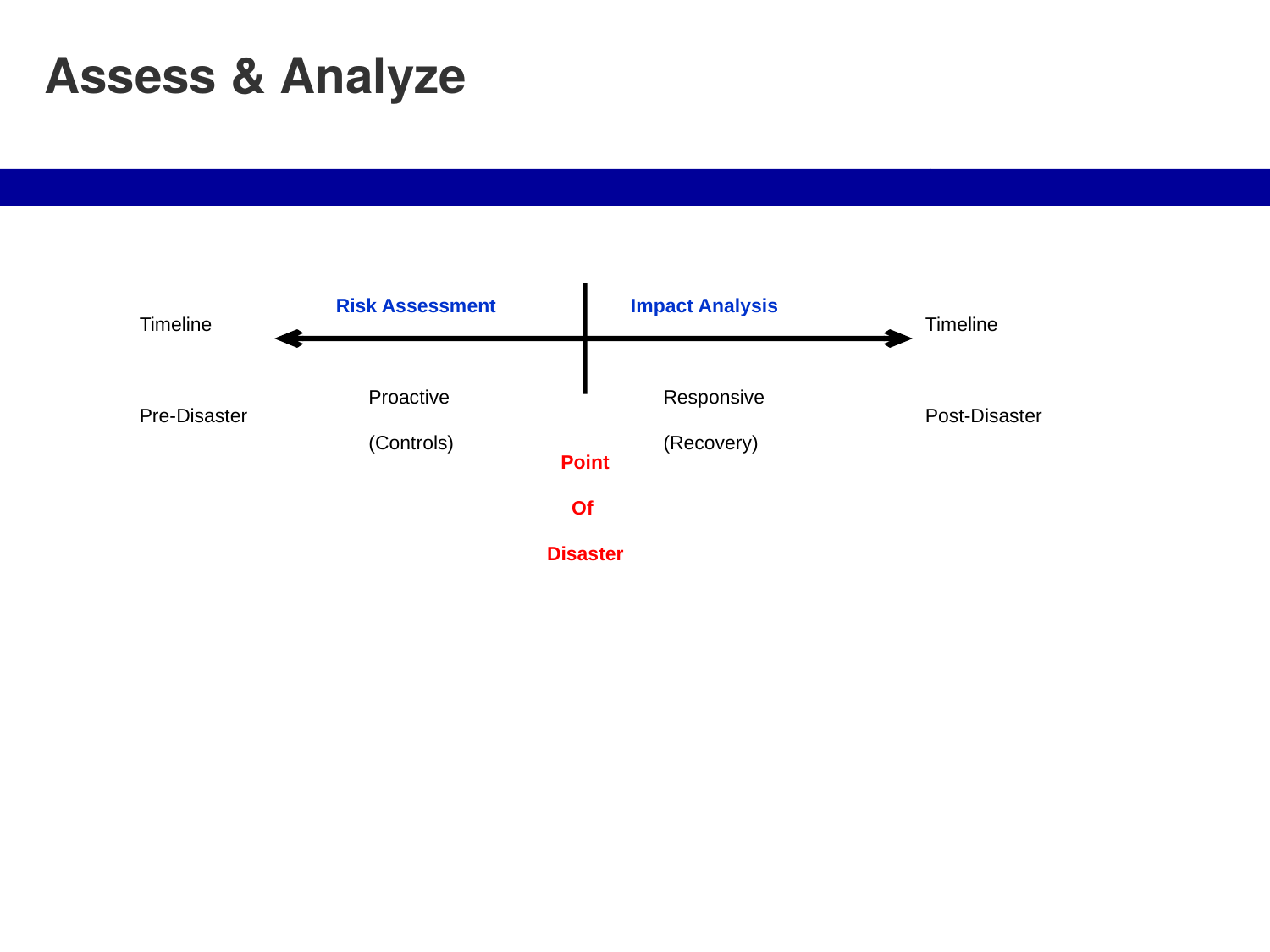

Assess & Analyze
Risk Assessment
   Impact Analysis
Timeline

Pre-Disaster

Timeline

Post-Disaster

Proactive
(Controls)

Responsive
(Recovery)

Point
Of
Disaster
4